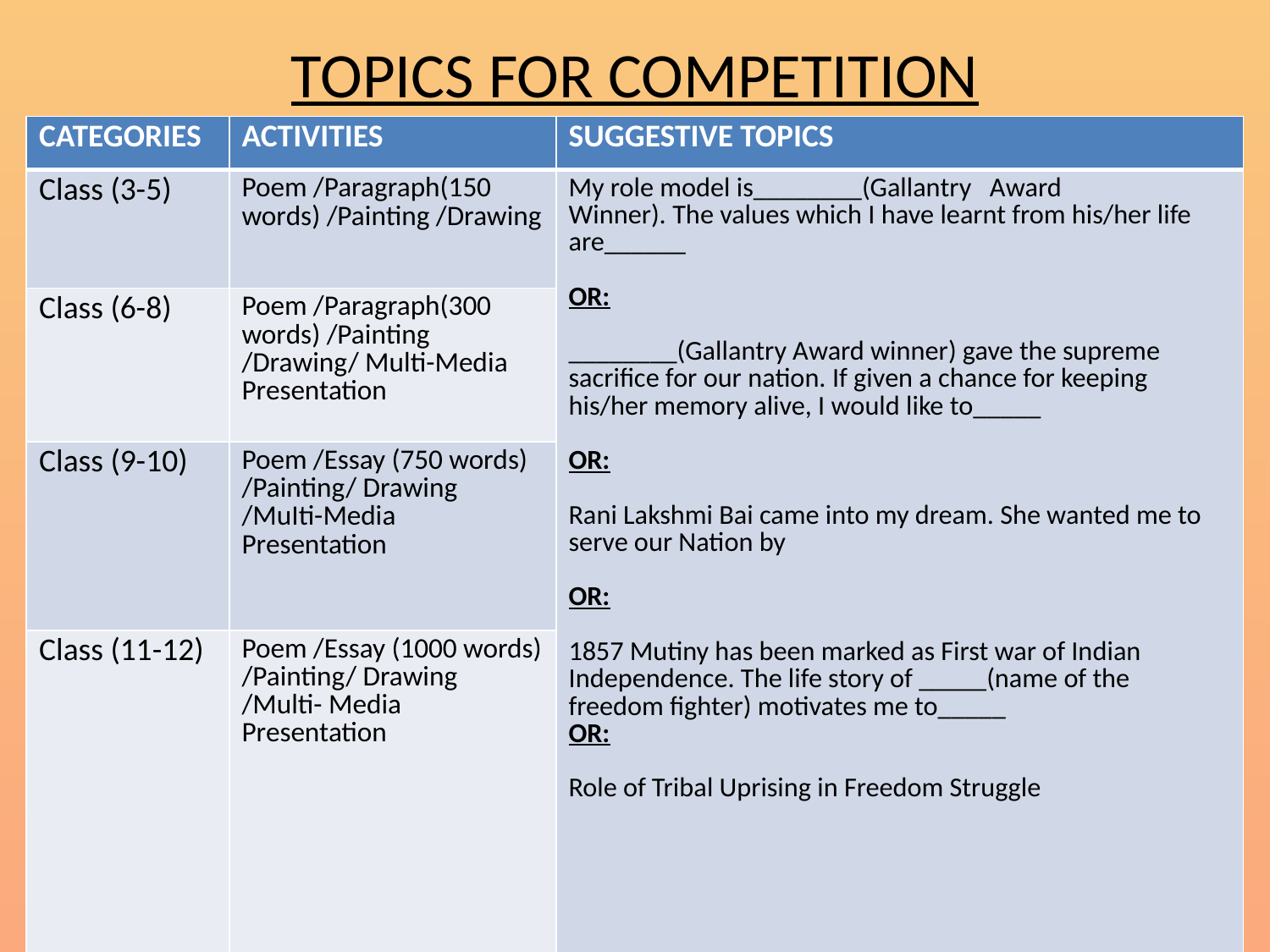

TOPICS FOR COMPETITION
| CATEGORIES | ACTIVITIES | SUGGESTIVE TOPICS |
| --- | --- | --- |
| Class (3-5) | Poem /Paragraph(150 words) /Painting /Drawing | My role model is\_\_\_\_\_\_\_\_(Gallantry Award Winner). The values which I have learnt from his/her life are\_\_\_\_\_\_   OR:   \_\_\_\_\_\_\_\_(Gallantry Award winner) gave the supreme sacrifice for our nation. If given a chance for keeping his/her memory alive, I would like to\_\_\_\_\_ OR: Rani Lakshmi Bai came into my dream. She wanted me to serve our Nation by OR: 1857 Mutiny has been marked as First war of Indian Independence. The life story of \_\_\_\_\_(name of the freedom fighter) motivates me to\_\_\_\_\_ OR: Role of Tribal Uprising in Freedom Struggle |
| Class (6-8) | Poem /Paragraph(300 words) /Painting /Drawing/ Multi-Media Presentation |  |
| Class (9-10) | Poem /Essay (750 words) /Painting/ Drawing /MuIti-Media Presentation |  |
| Class (11-12) | Poem /Essay (1000 words) /Painting/ Drawing /Multi- Media Presentation |  |